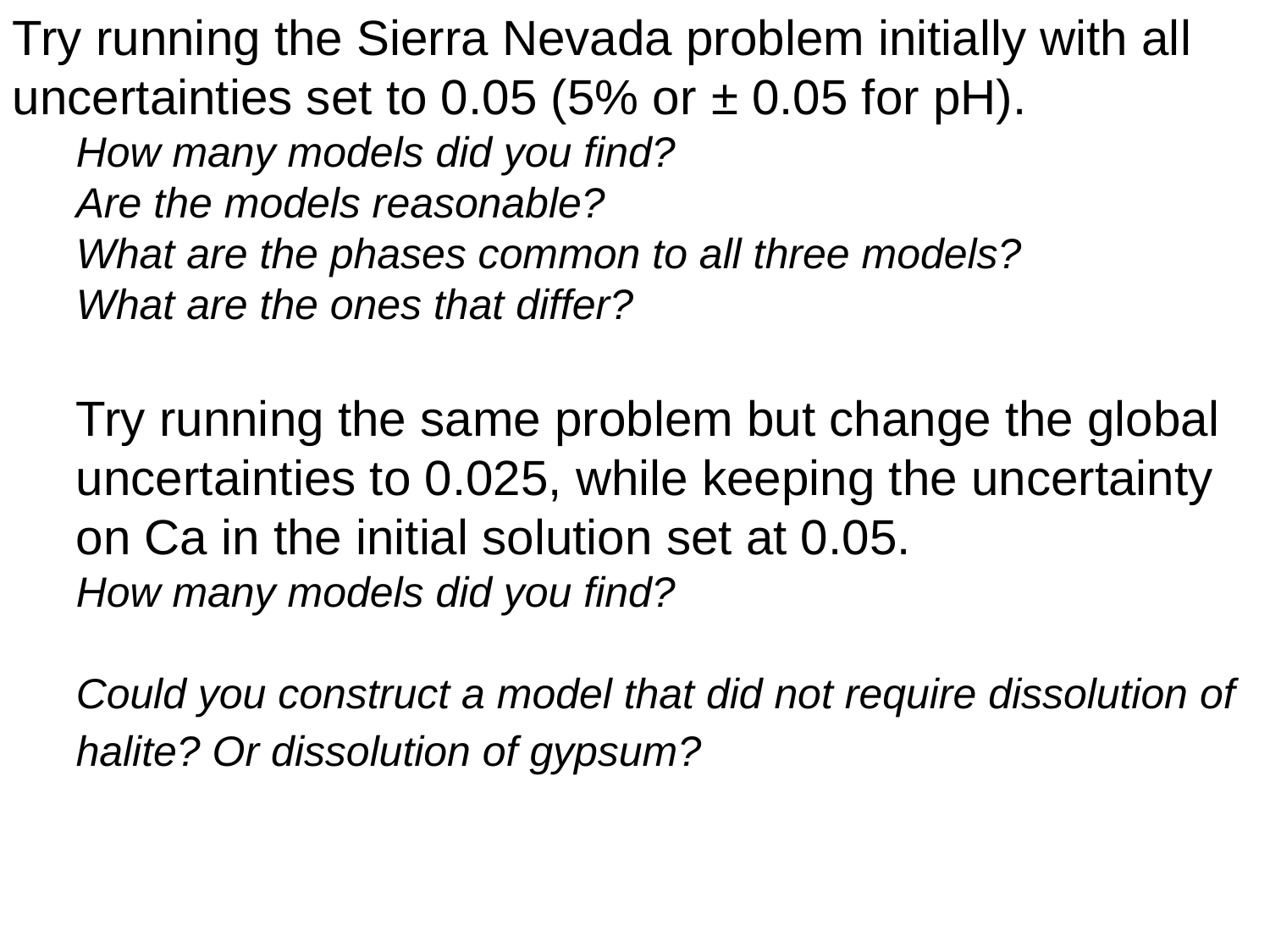

Try running the Sierra Nevada problem initially with all uncertainties set to 0.05 (5% or ± 0.05 for pH).
How many models did you find?
Are the models reasonable?
What are the phases common to all three models?
What are the ones that differ?

Try running the same problem but change the global uncertainties to 0.025, while keeping the uncertainty on Ca in the initial solution set at 0.05.
How many models did you find?

Could you construct a model that did not require dissolution of halite? Or dissolution of gypsum?